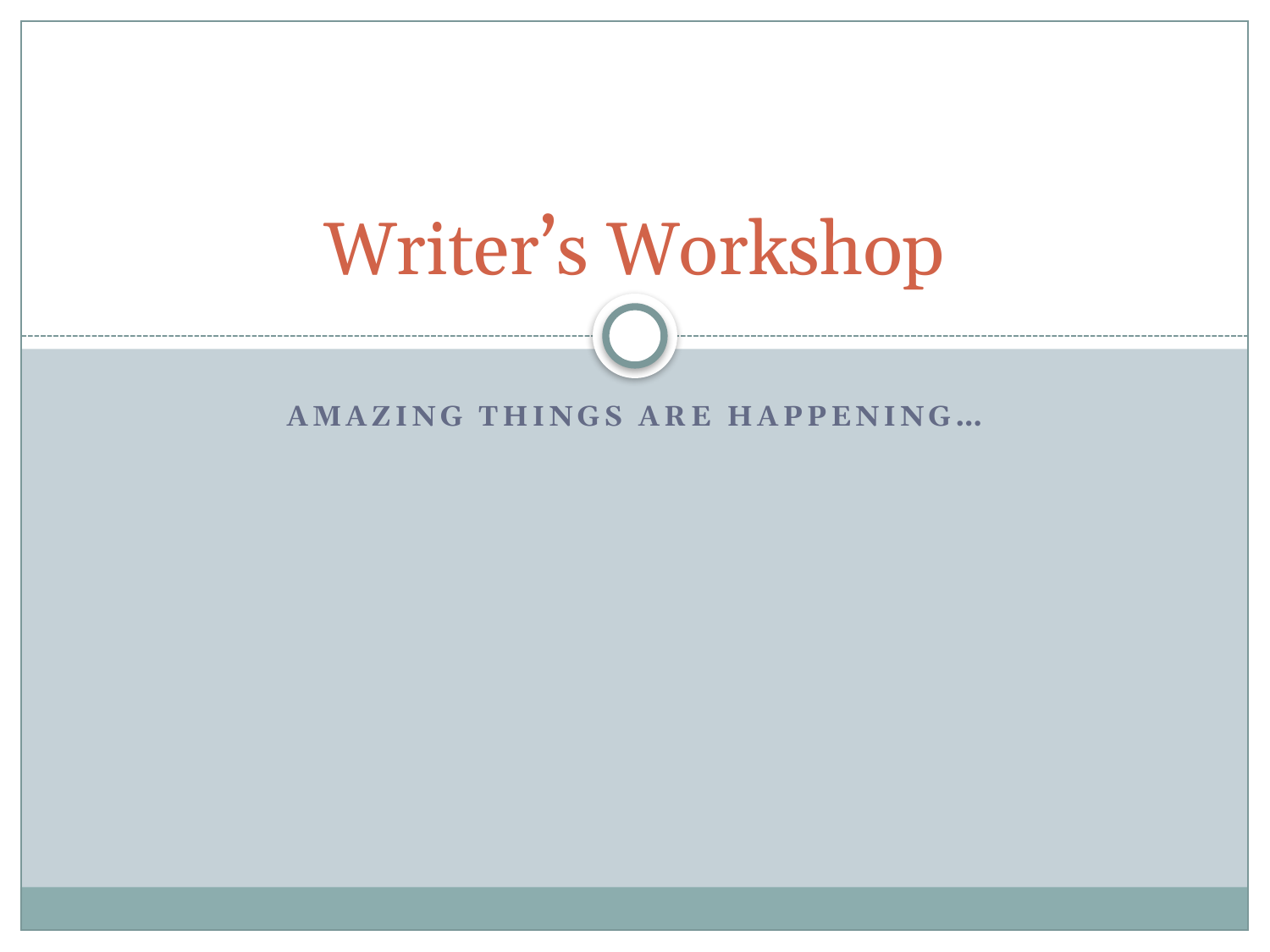

# Writer’s Workshop
Amazing things are happening…